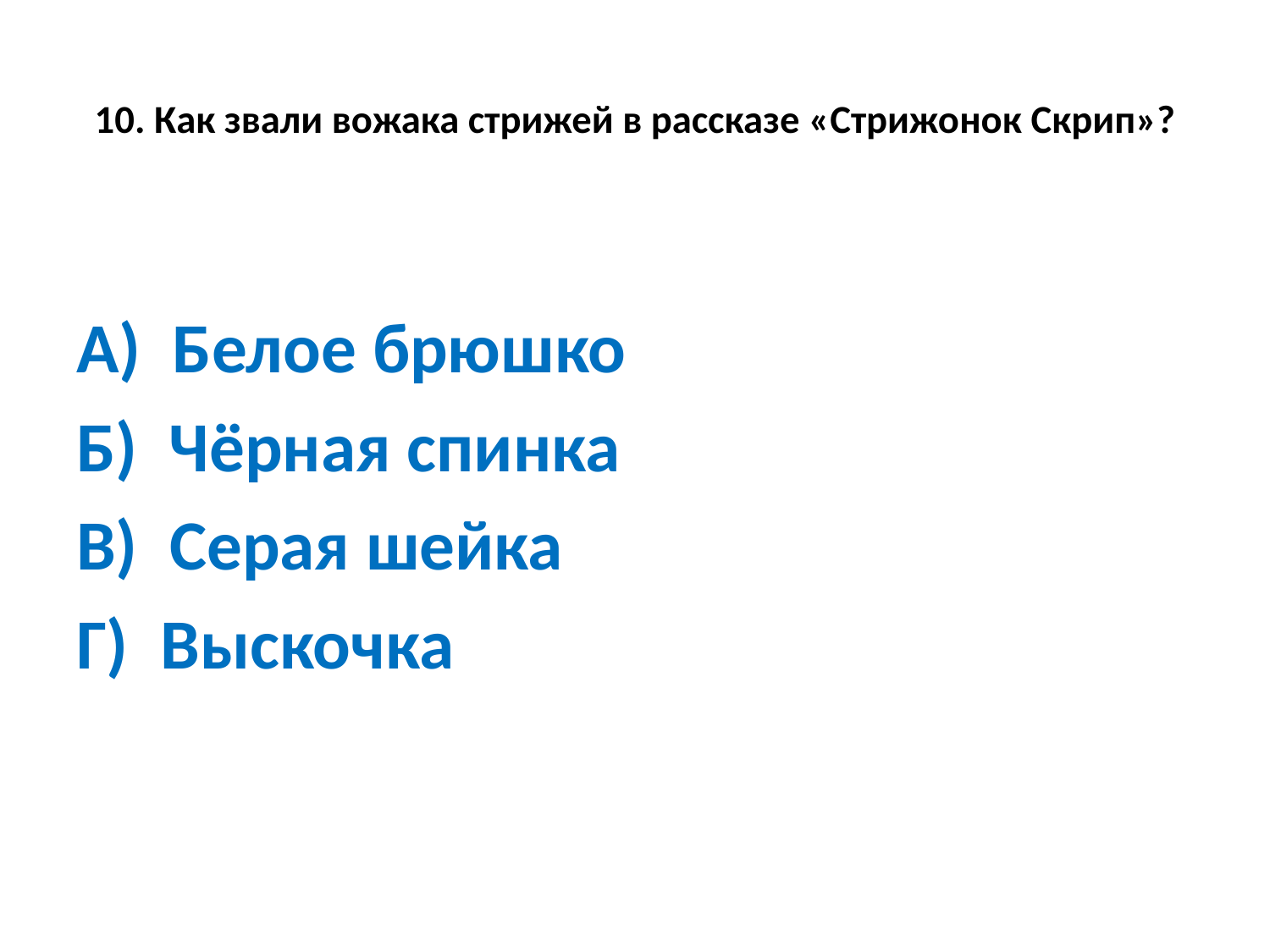

# 10. Как звали вожака стрижей в рассказе «Стрижонок Скрип»?
А)  Белое брюшко
Б)  Чёрная спинка
В)  Серая шейка
Г)  Выскочка